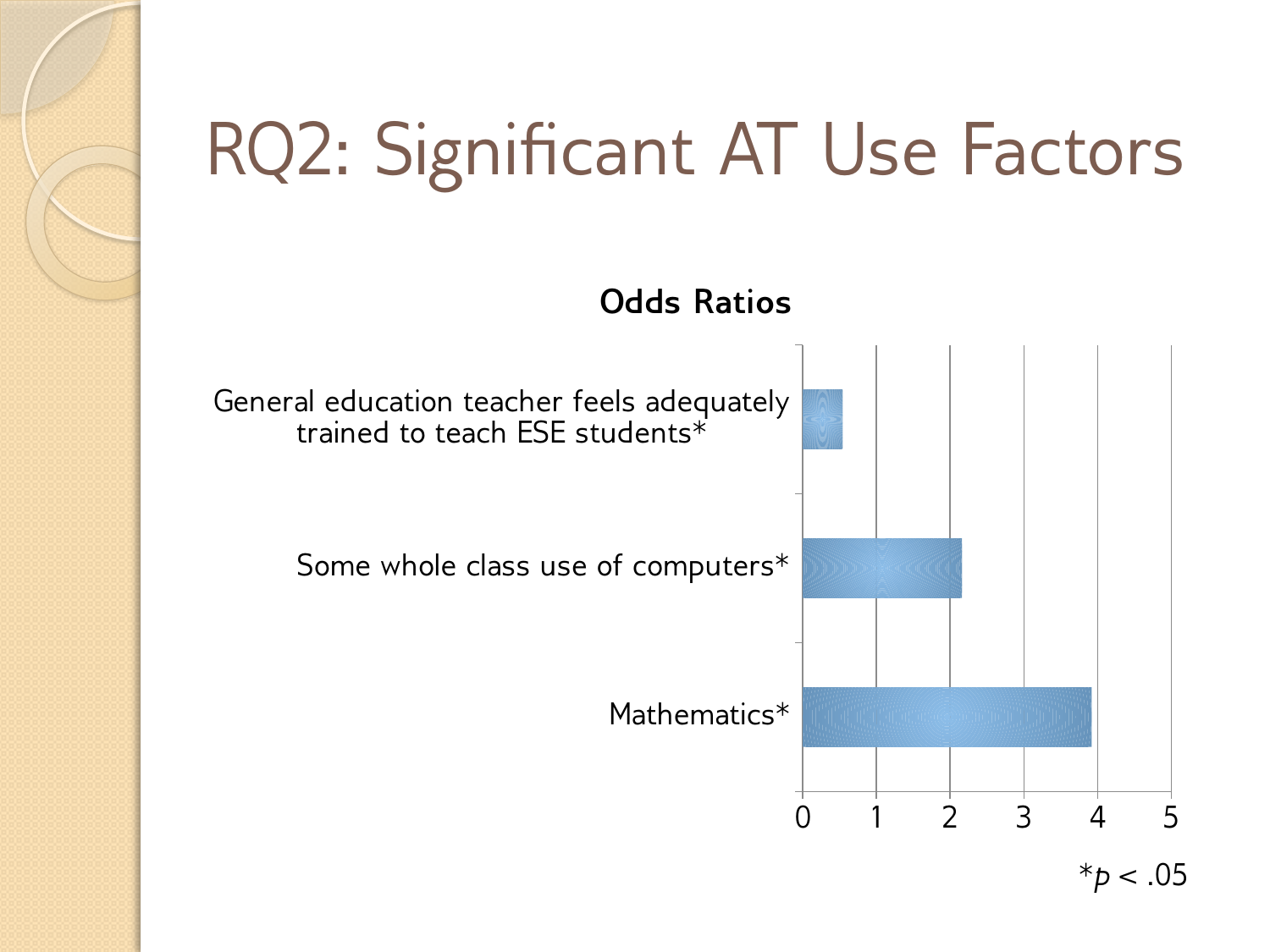

# RQ2: Significant AT Use Factors

### Chart:

| Category | Odds Ratios |
|---|---|
| Mathematics* | 3.92 |
| Some whole class use of computers* | 2.16 |
| General education teacher feels adequately trained to teach ESE students* | 0.54 |
*p < .05